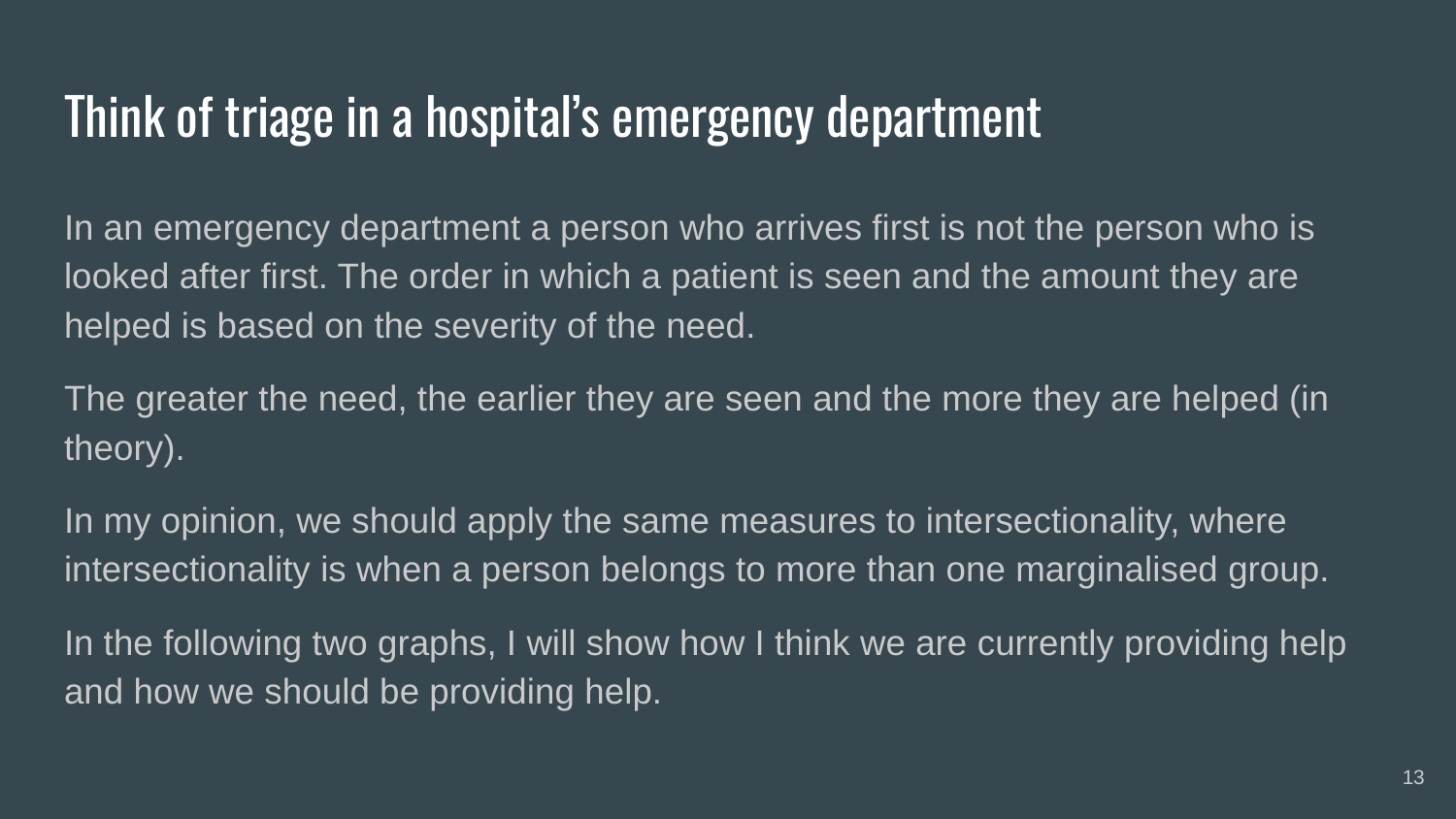

# Think of triage in a hospital’s emergency department
In an emergency department a person who arrives first is not the person who is looked after first. The order in which a patient is seen and the amount they are helped is based on the severity of the need.
The greater the need, the earlier they are seen and the more they are helped (in theory).
In my opinion, we should apply the same measures to intersectionality, where intersectionality is when a person belongs to more than one marginalised group.
In the following two graphs, I will show how I think we are currently providing help and how we should be providing help.

13